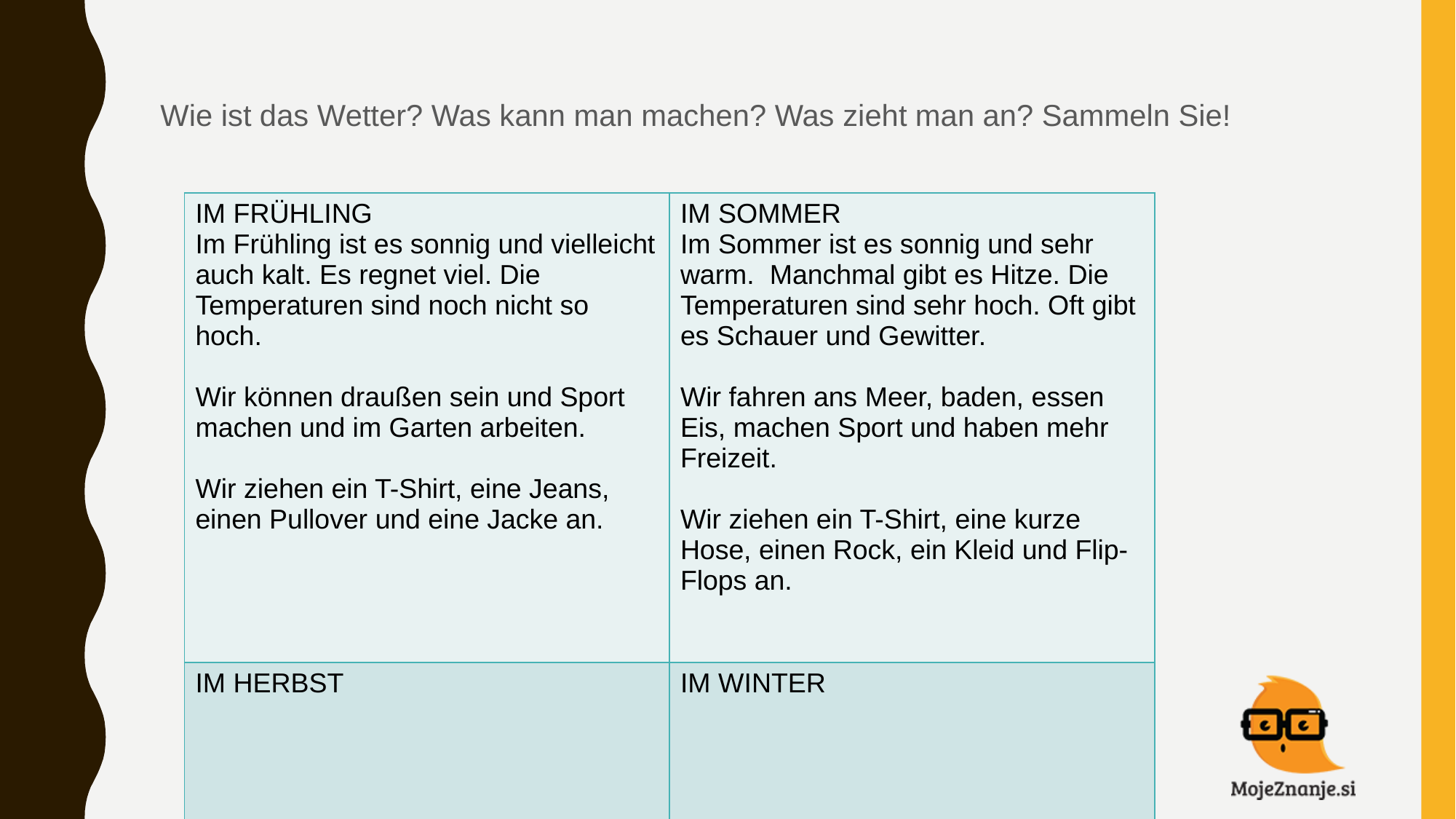

Wie ist das Wetter? Was kann man machen? Was zieht man an? Sammeln Sie!
| IM FRÜHLING Im Frühling ist es sonnig und vielleicht auch kalt. Es regnet viel. Die Temperaturen sind noch nicht so hoch. Wir können draußen sein und Sport machen und im Garten arbeiten. Wir ziehen ein T-Shirt, eine Jeans, einen Pullover und eine Jacke an. | IM SOMMER Im Sommer ist es sonnig und sehr warm. Manchmal gibt es Hitze. Die Temperaturen sind sehr hoch. Oft gibt es Schauer und Gewitter. Wir fahren ans Meer, baden, essen Eis, machen Sport und haben mehr Freizeit. Wir ziehen ein T-Shirt, eine kurze Hose, einen Rock, ein Kleid und Flip-Flops an. |
| --- | --- |
| IM HERBST | IM WINTER |